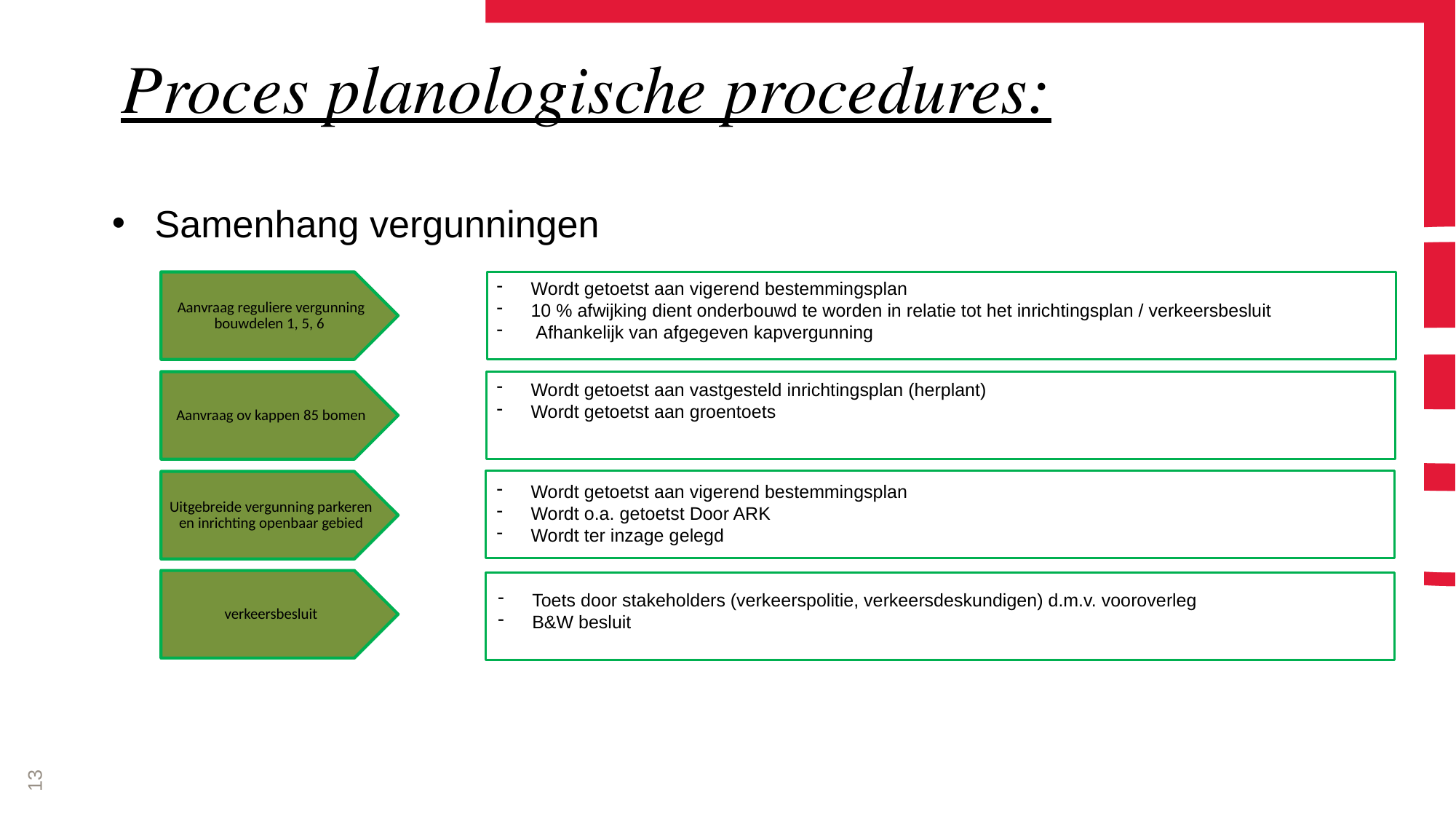

# Proces planologische procedures:
Samenhang vergunningen

Aanvraag reguliere vergunning bouwdelen 1, 5, 6
Wordt getoetst aan vigerend bestemmingsplan
10 % afwijking dient onderbouwd te worden in relatie tot het inrichtingsplan / verkeersbesluit
 Afhankelijk van afgegeven kapvergunning

Aanvraag ov kappen 85 bomen

Wordt getoetst aan vastgesteld inrichtingsplan (herplant)
Wordt getoetst aan groentoets

Uitgebreide vergunning parkeren en inrichting openbaar gebied
Wordt getoetst aan vigerend bestemmingsplan
Wordt o.a. getoetst Door ARK
Wordt ter inzage gelegd

verkeersbesluit

Toets door stakeholders (verkeerspolitie, verkeersdeskundigen) d.m.v. vooroverleg
B&W besluit
13